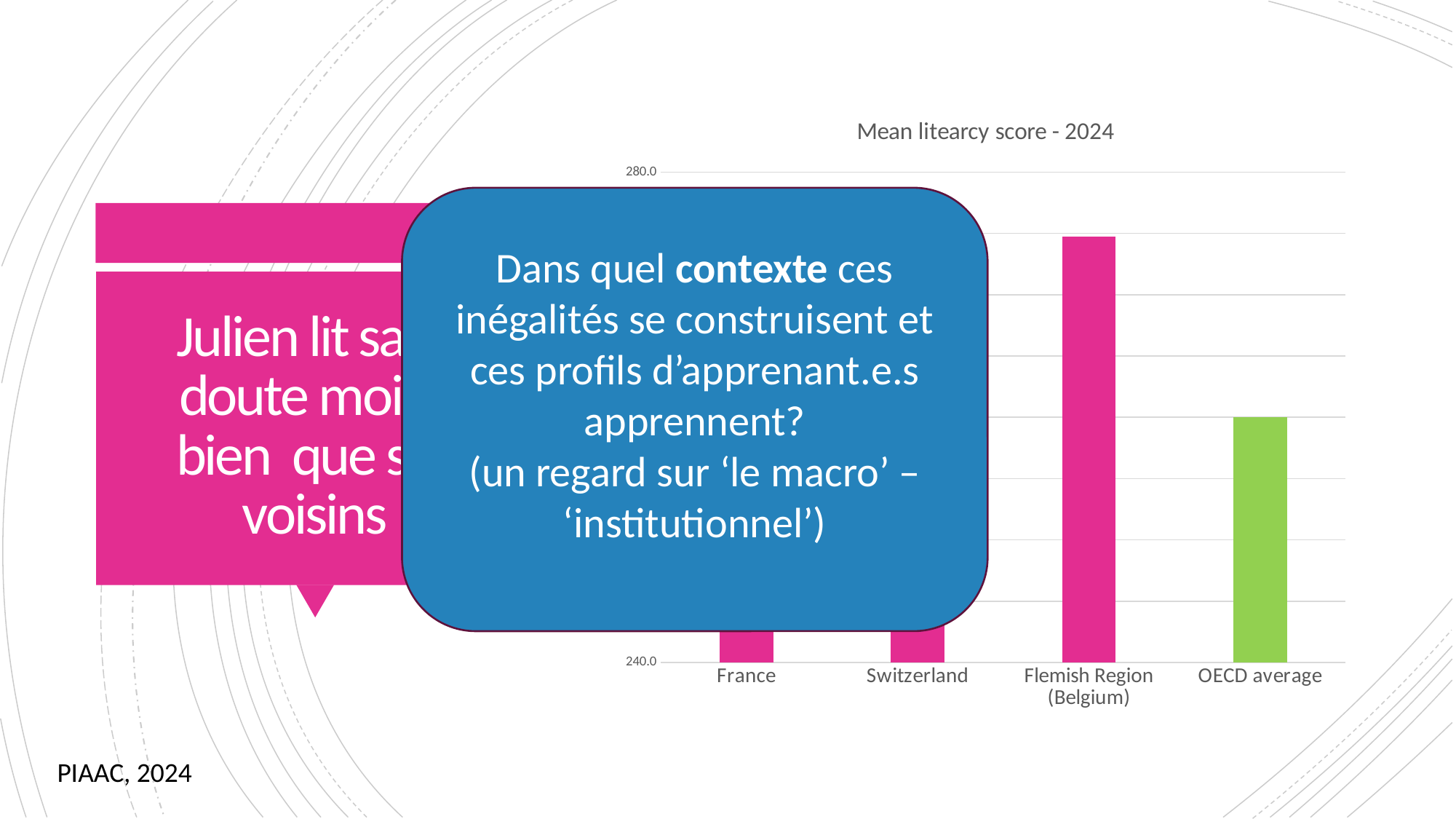

### Chart: Mean litearcy score - 2024

| Category |  |
|---|---|
| France | 254.8042481 |
| Switzerland | 266.3167771 |
| Flemish Region (Belgium) | 274.7402969 |
| OECD average | 259.9810451 |
Dans quel contexte ces inégalités se construisent et ces profils d’apprenant.e.s apprennent?
(un regard sur ‘le macro’ – ‘institutionnel’)

# Julien lit sans doute moins bien  que ses voisins
PIAAC, 2024